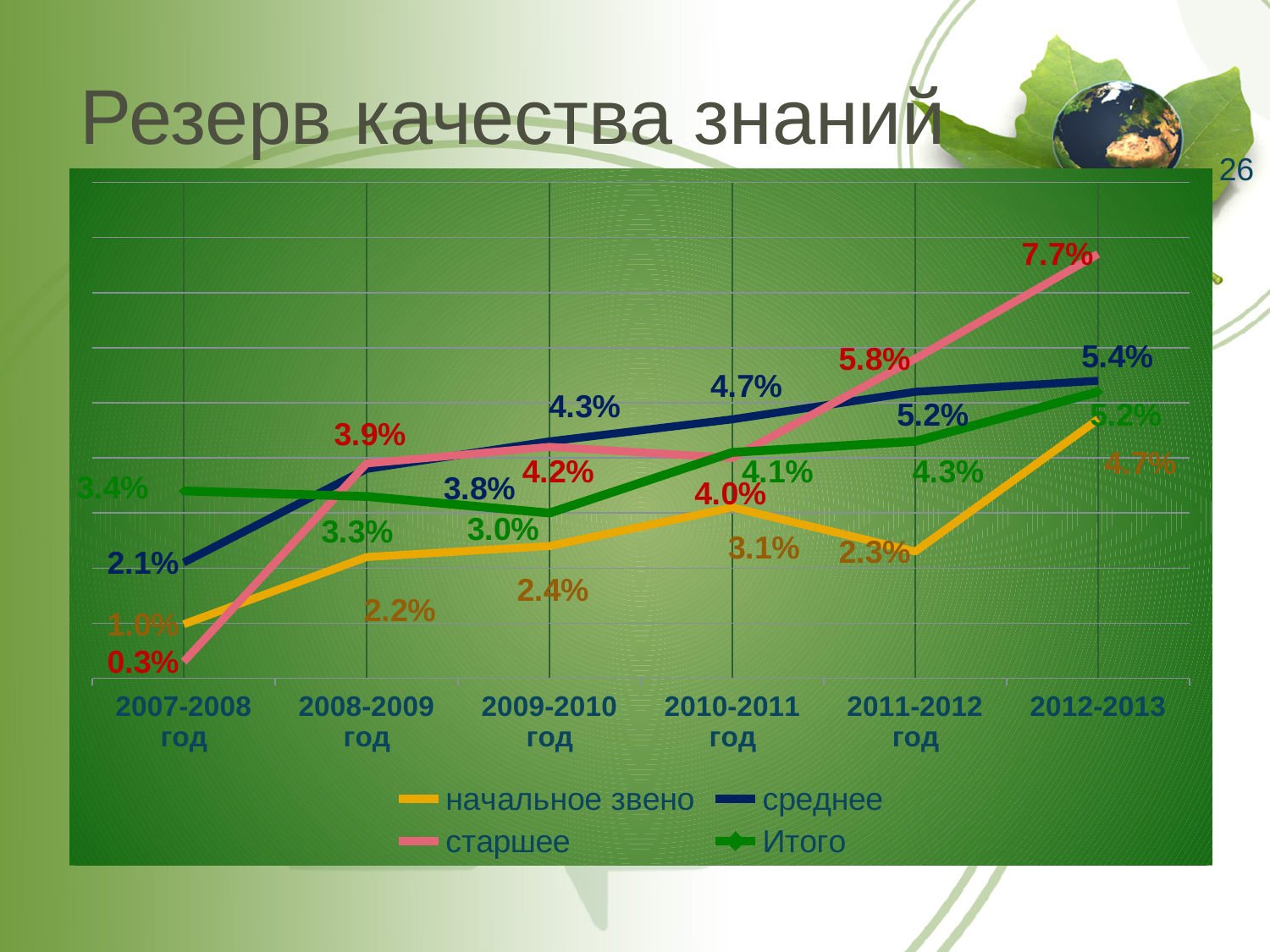

# Резерв качества знаний
26

### Chart

| Category | начальное звено | среднее | старшее | Итого |
|---|---|---|---|---|
| 2007-2008 год | 0.009800000000000003 | 0.021000000000000005 | 0.0030000000000000005 | 0.034 |
| 2008-2009 год | 0.022 | 0.038 | 0.03900000000000001 | 0.033 |
| 2009-2010 год | 0.024 | 0.043000000000000003 | 0.04200000000000001 | 0.030000000000000002 |
| 2010-2011 год | 0.031000000000000003 | 0.04700000000000001 | 0.04000000000000001 | 0.041 |
| 2011-2012 год | 0.023 | 0.052 | 0.058 | 0.043000000000000003 |
| 2012-2013 | 0.04700000000000001 | 0.054 | 0.077 | 0.052 |